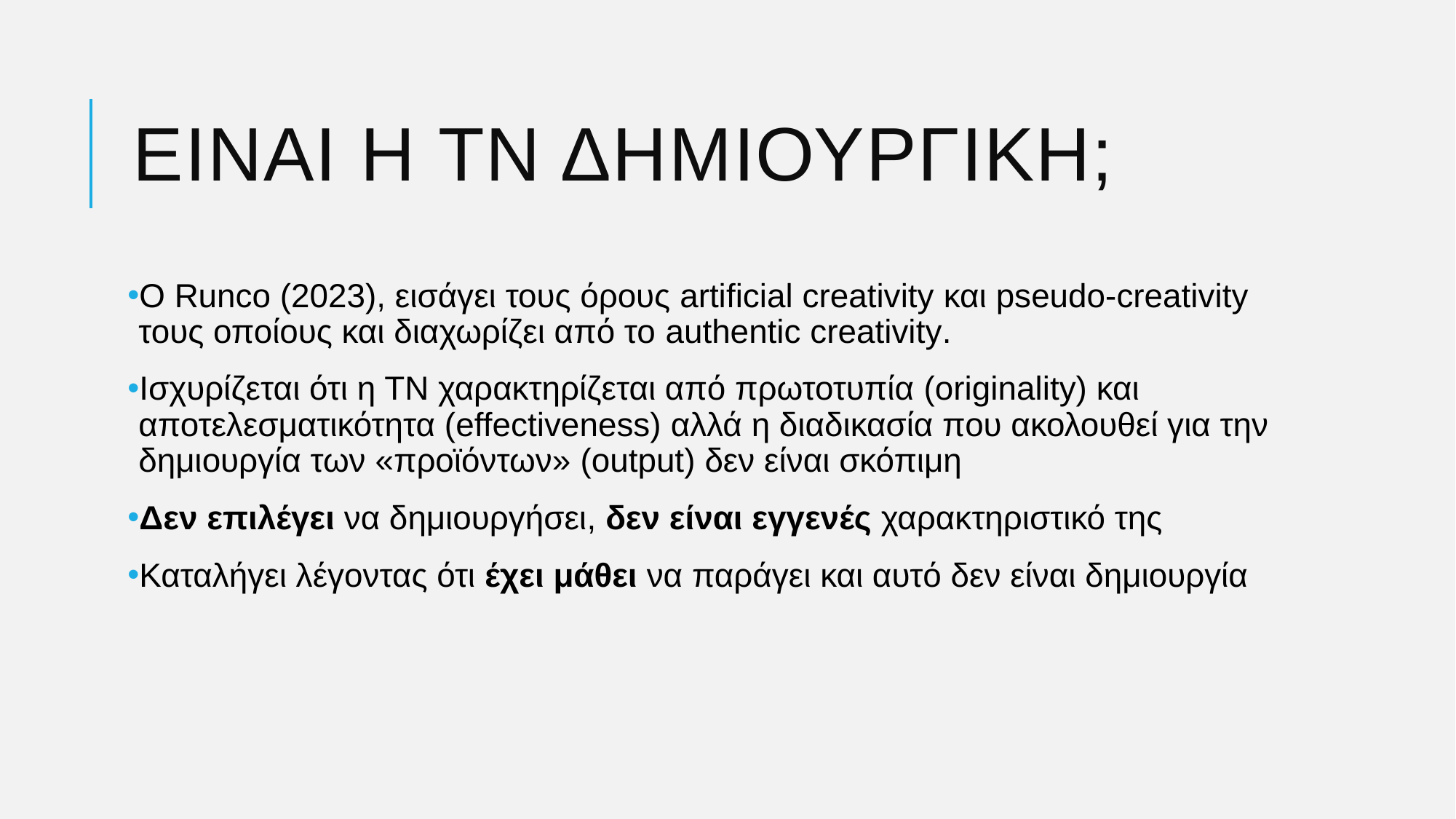

# Ειναι η τν δημιουργικη;
Ο Runco (2023), εισάγει τους όρους artificial creativity και pseudo-creativity τους οποίους και διαχωρίζει από το authentic creativity.
Ισχυρίζεται ότι η ΤΝ χαρακτηρίζεται από πρωτοτυπία (originality) και αποτελεσματικότητα (effectiveness) αλλά η διαδικασία που ακολουθεί για την δημιουργία των «προϊόντων» (output) δεν είναι σκόπιμη
Δεν επιλέγει να δημιουργήσει, δεν είναι εγγενές χαρακτηριστικό της
Καταλήγει λέγοντας ότι έχει μάθει να παράγει και αυτό δεν είναι δημιουργία